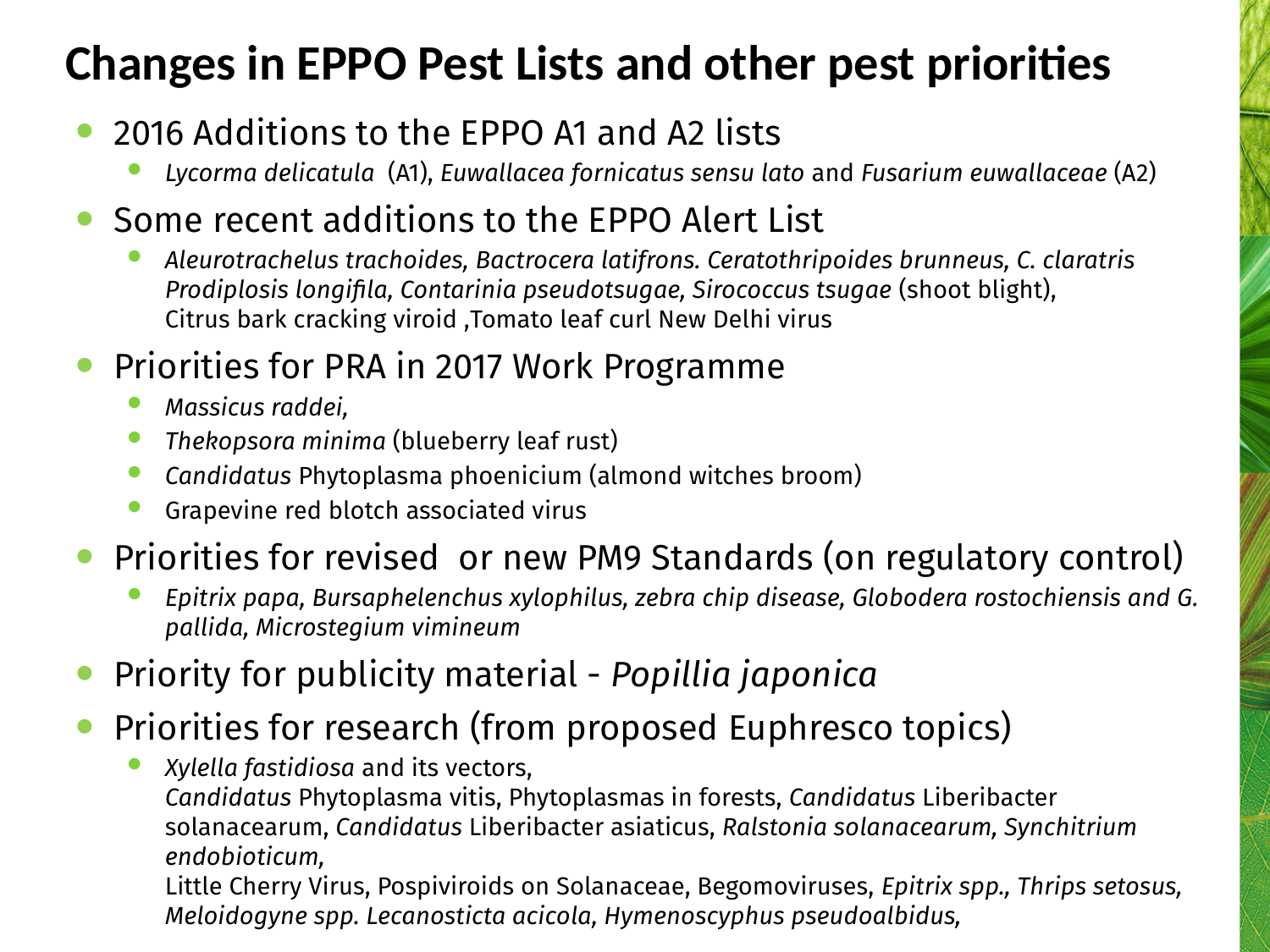

# Changes in EPPO Pest Lists and other pest priorities
2016 Additions to the EPPO A1 and A2 lists
Lycorma delicatula  (A1), Euwallacea fornicatus sensu lato and Fusarium euwallaceae (A2)
Some recent additions to the EPPO Alert List
Aleurotrachelus trachoides, Bactrocera latifrons. Ceratothripoides brunneus, C. claratris Prodiplosis longifila, Contarinia pseudotsugae, Sirococcus tsugae (shoot blight),
Citrus bark cracking viroid ,Tomato leaf curl New Delhi virus
Priorities for PRA in 2017 Work Programme
Massicus raddei,
Thekopsora minima (blueberry leaf rust)
Candidatus Phytoplasma phoenicium (almond witches broom)
Grapevine red blotch associated virus
Priorities for revised  or new PM9 Standards (on regulatory control)
Epitrix papa, Bursaphelenchus xylophilus, zebra chip disease, Globodera rostochiensis and G. pallida, Microstegium vimineum
Priority for publicity material - Popillia japonica
Priorities for research (from proposed Euphresco topics)
Xylella fastidiosa and its vectors,
Candidatus Phytoplasma vitis, Phytoplasmas in forests, Candidatus Liberibacter solanacearum, Candidatus Liberibacter asiaticus, Ralstonia solanacearum, Synchitrium endobioticum,
Little Cherry Virus, Pospiviroids on Solanaceae, Begomoviruses, Epitrix spp., Thrips setosus, Meloidogyne spp. Lecanosticta acicola, Hymenoscyphus pseudoalbidus,